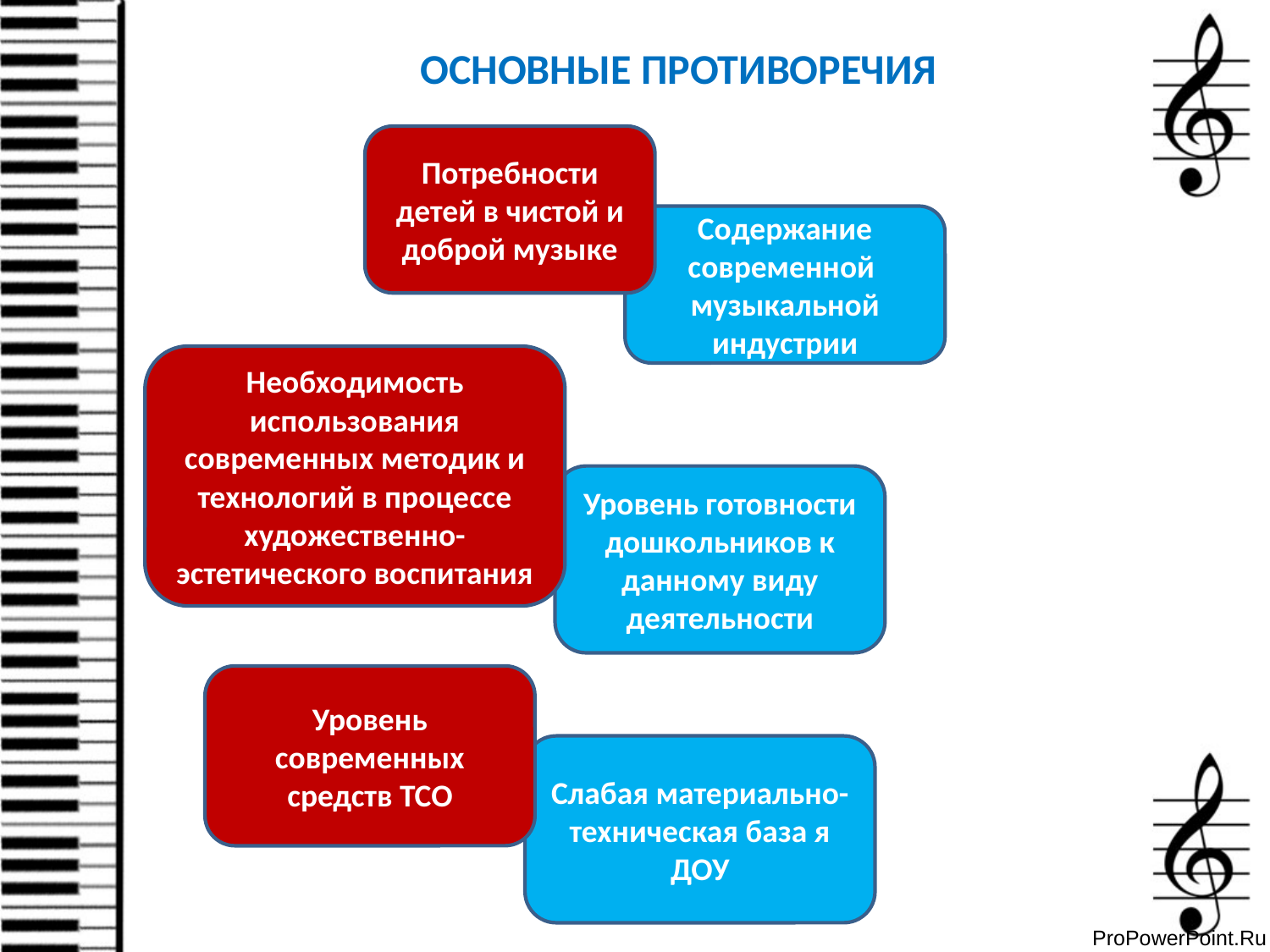

ОСНОВНЫЕ ПРОТИВОРЕЧИЯ
Потребности детей в чистой и доброй музыке
Содержание современной  музыкальной индустрии
Необходимость использования современных методик и технологий в процессе художественно-эстетического воспитания
Уровень готовности дошкольников к данному виду деятельности
Уровень современных средств ТСО
Слабая материально-техническая база я ДОУ